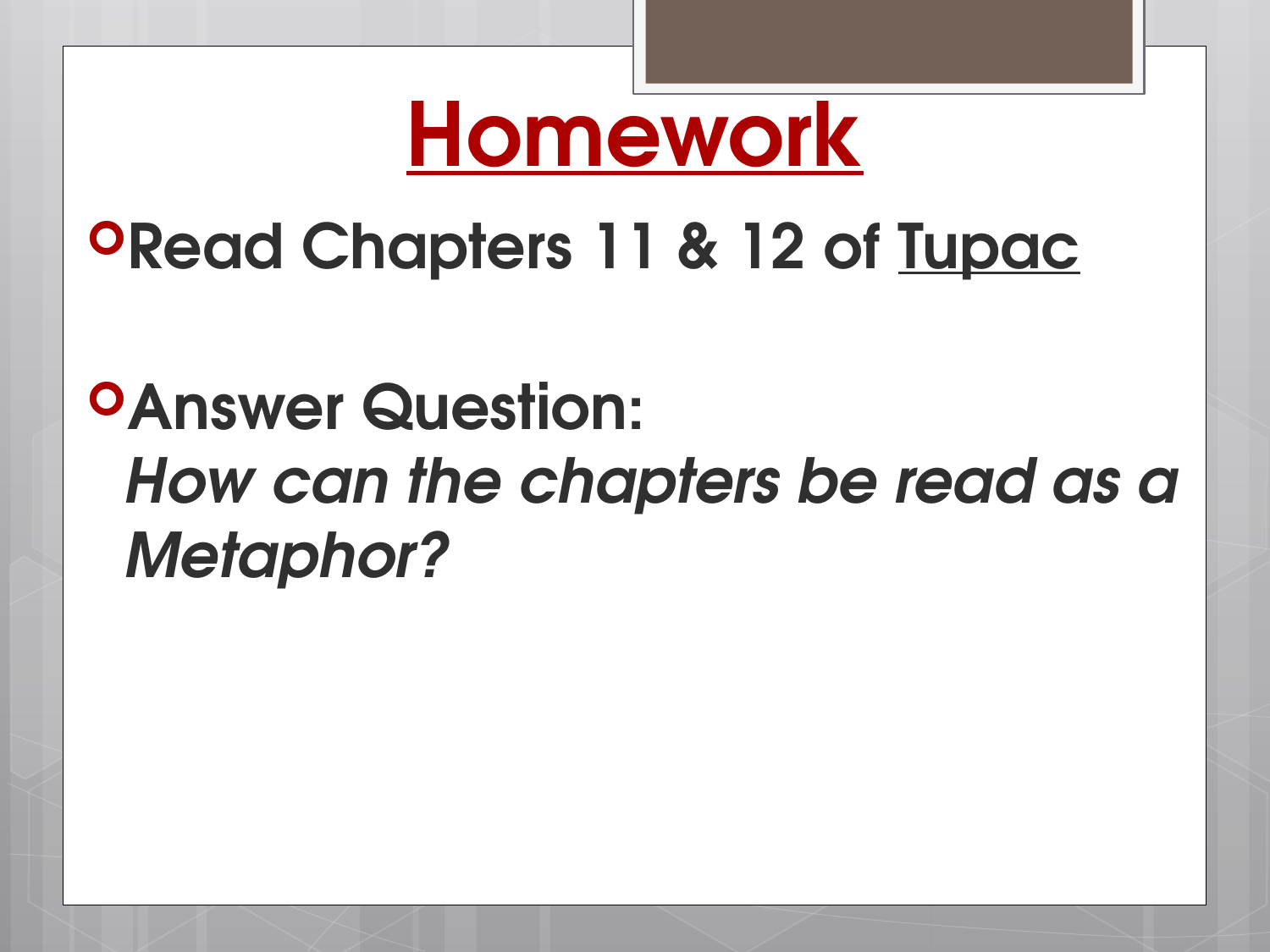

# Homework
Read Chapters 11 & 12 of Tupac
Answer Question:
How can the chapters be read as a Metaphor?